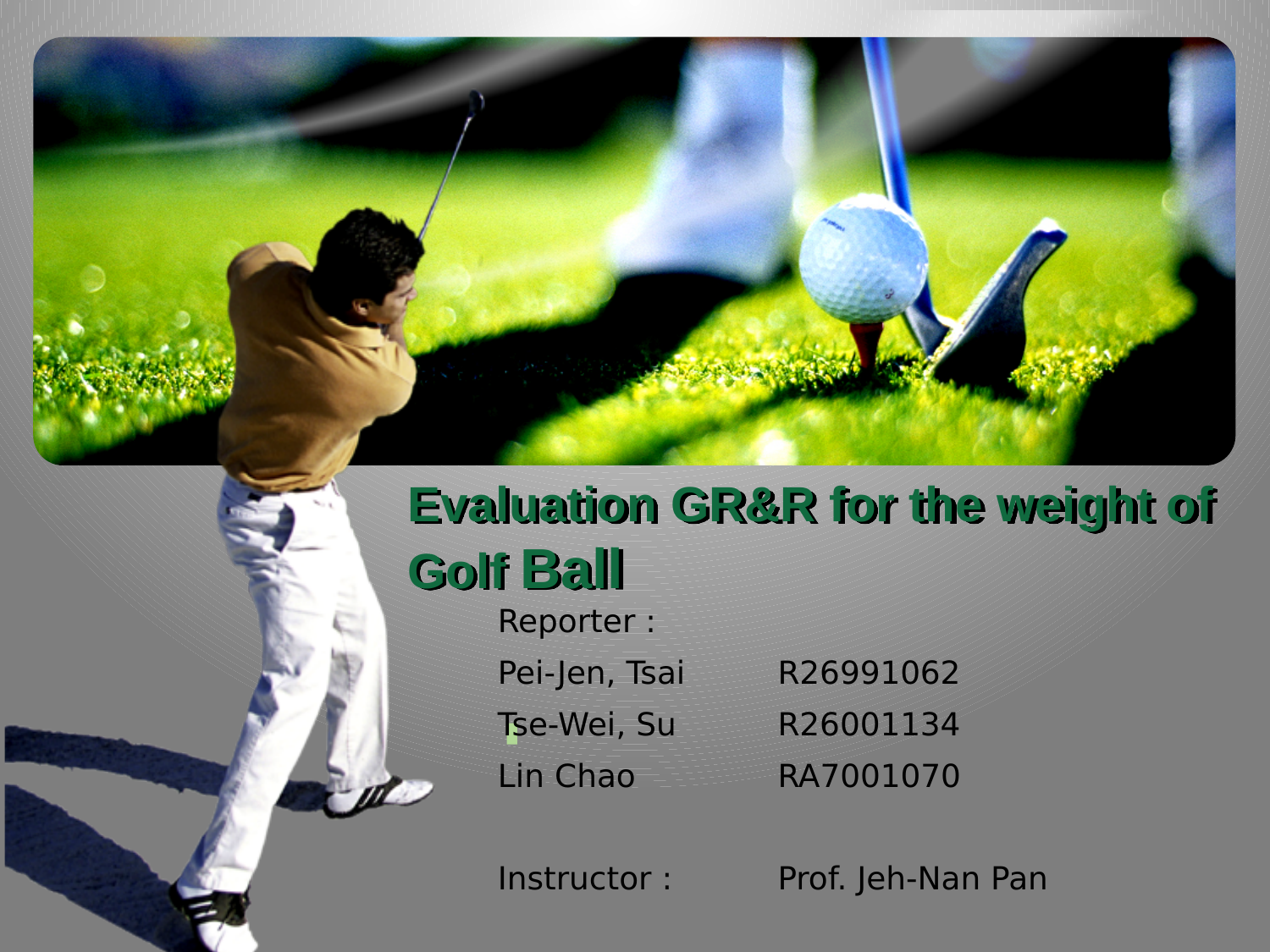

# Evaluation GR&R for the weight of Golf Ball
| Reporter : |  |
| --- | --- |
| Pei-Jen, Tsai | R26991062 |
| Tse-Wei, Su | R26001134 |
| Lin Chao | RA7001070 |
|  |  |
| Instructor : | Prof. Jeh-Nan Pan |